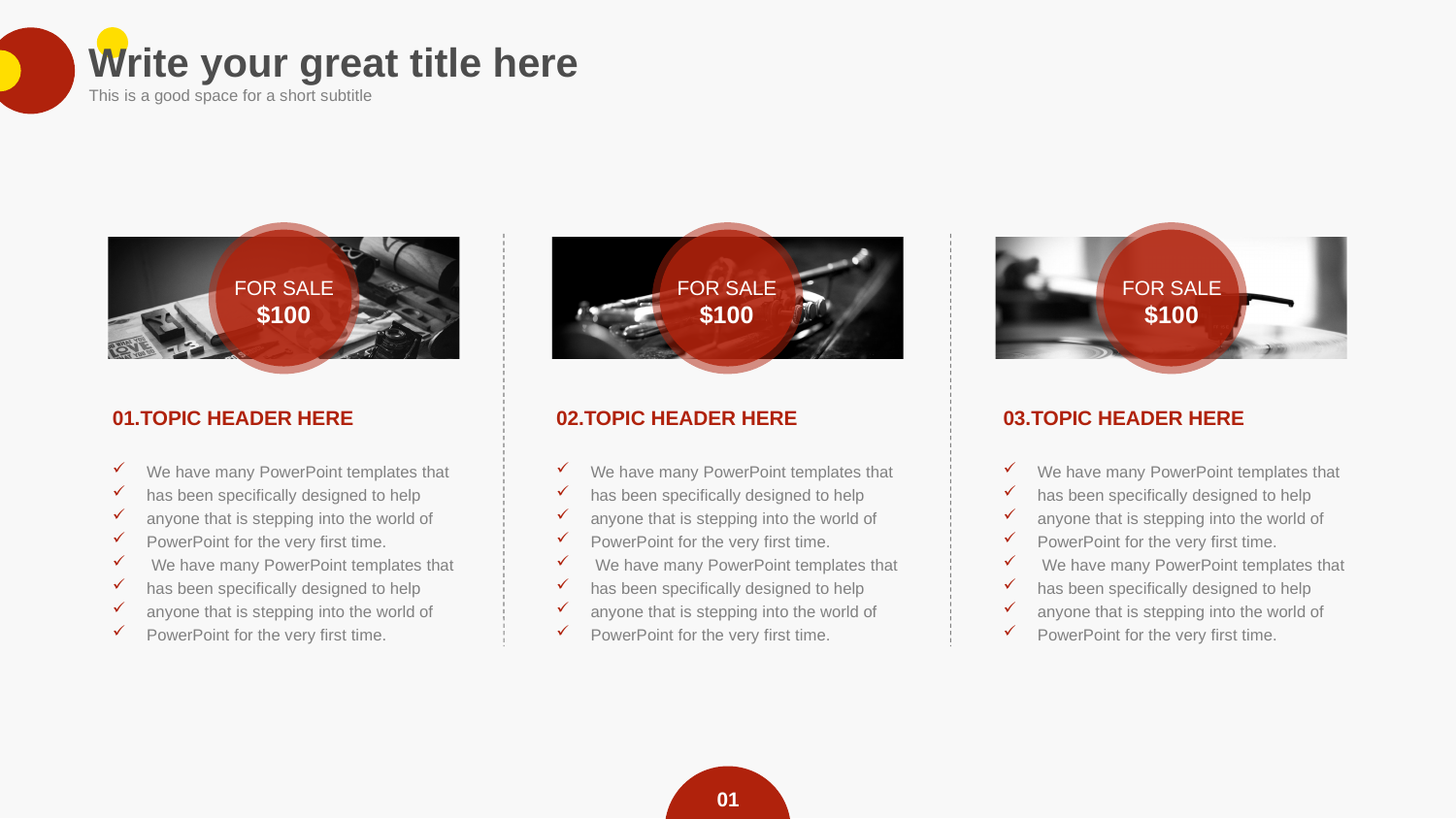

Write your great title here
This is a good space for a short subtitle

FOR SALE
$100
FOR SALE
$100
FOR SALE
$100
01.TOPIC HEADER HERE

We have many PowerPoint templates that
has been specifically designed to help
anyone that is stepping into the world of
PowerPoint for the very first time.
 We have many PowerPoint templates that
has been specifically designed to help
anyone that is stepping into the world of
PowerPoint for the very first time.
02.TOPIC HEADER HERE

We have many PowerPoint templates that
has been specifically designed to help
anyone that is stepping into the world of
PowerPoint for the very first time.
 We have many PowerPoint templates that
has been specifically designed to help
anyone that is stepping into the world of
PowerPoint for the very first time.
03.TOPIC HEADER HERE

We have many PowerPoint templates that
has been specifically designed to help
anyone that is stepping into the world of
PowerPoint for the very first time.
 We have many PowerPoint templates that
has been specifically designed to help
anyone that is stepping into the world of
PowerPoint for the very first time.

01